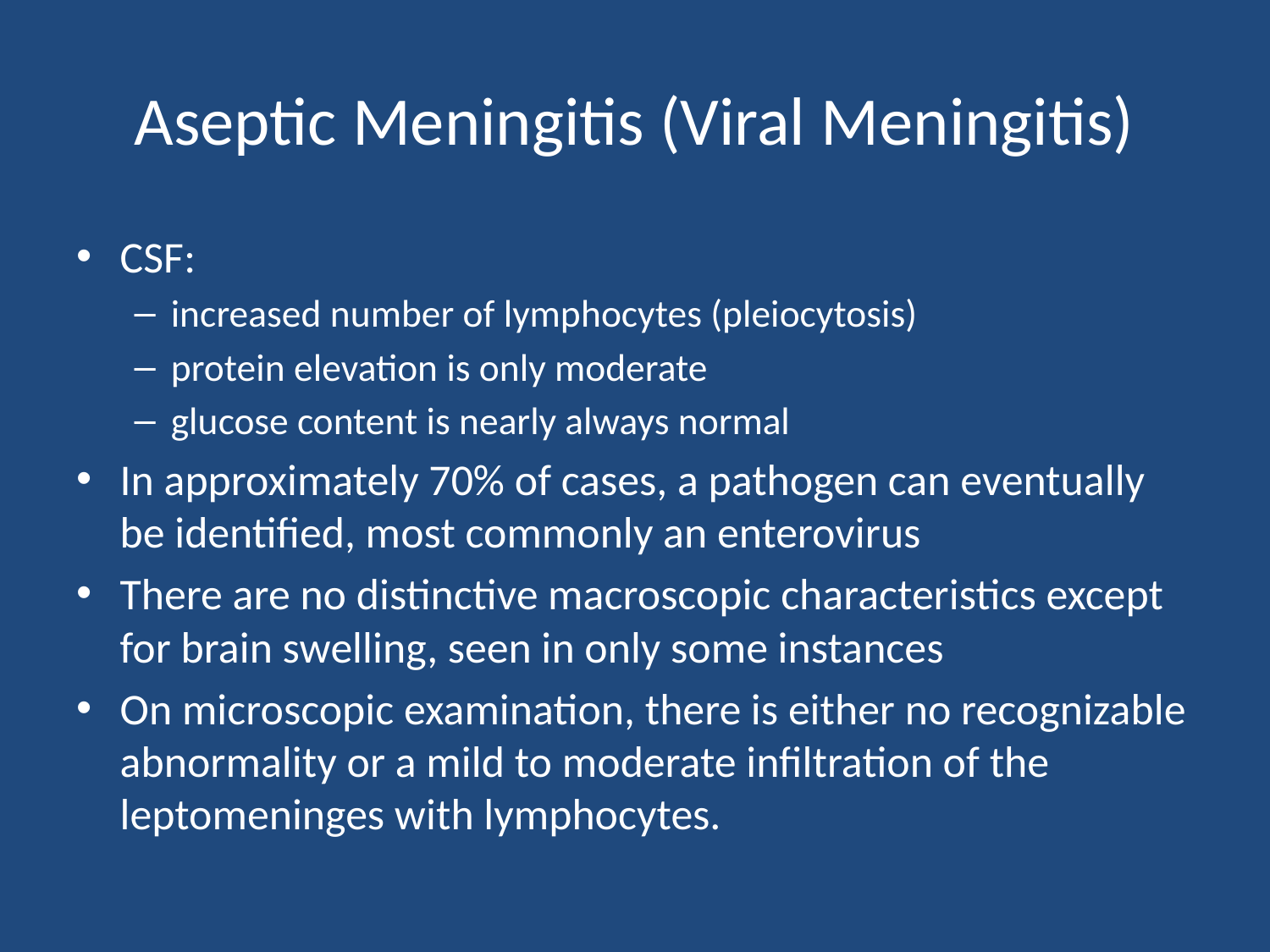

# Aseptic Meningitis (Viral Meningitis)
CSF:
increased number of lymphocytes (pleiocytosis)
protein elevation is only moderate
glucose content is nearly always normal
In approximately 70% of cases, a pathogen can eventually be identified, most commonly an enterovirus
There are no distinctive macroscopic characteristics except for brain swelling, seen in only some instances
On microscopic examination, there is either no recognizable abnormality or a mild to moderate infiltration of the leptomeninges with lymphocytes.